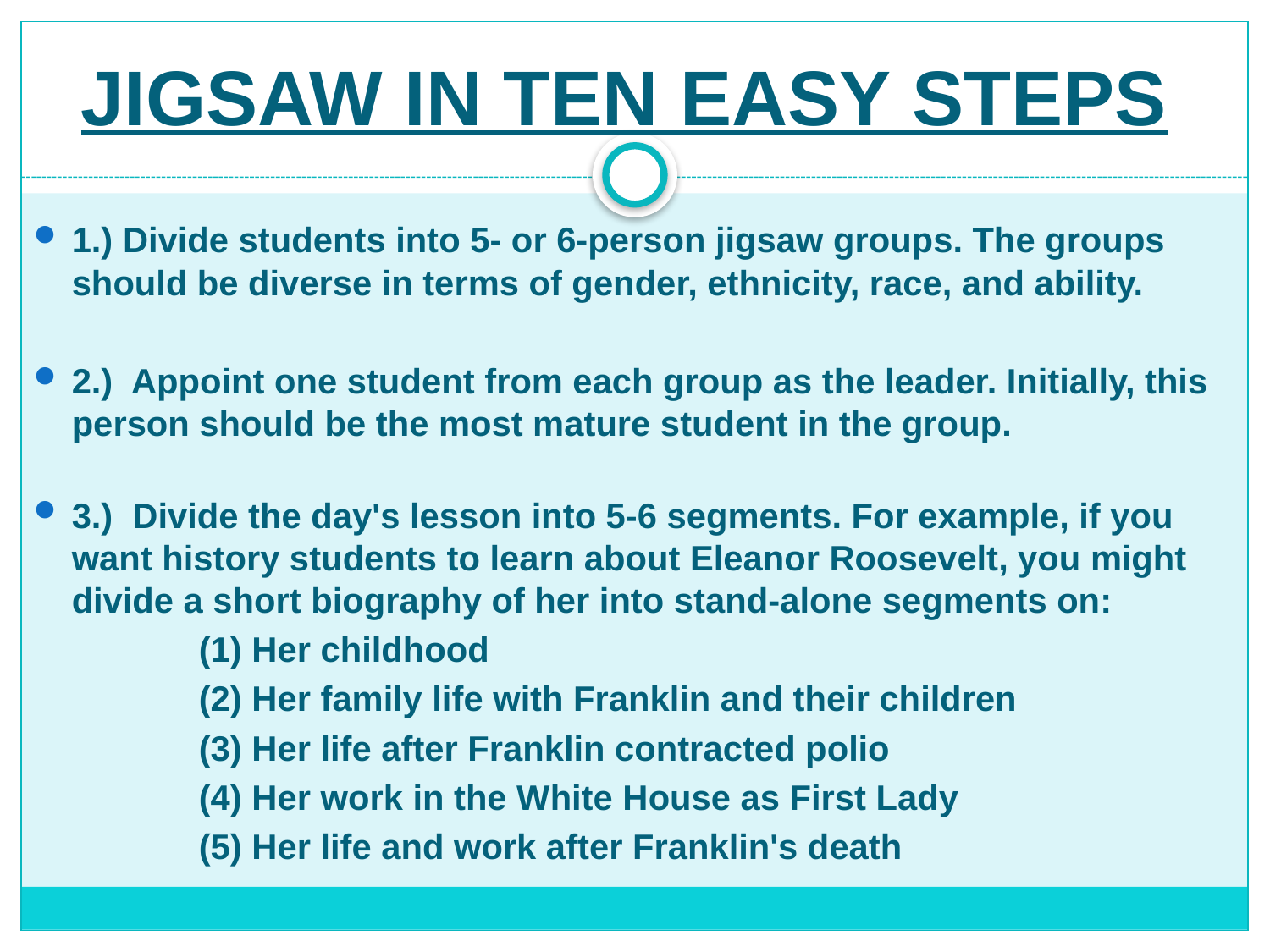

# JIGSAW IN TEN EASY STEPS
1.) Divide students into 5- or 6-person jigsaw groups. The groups should be diverse in terms of gender, ethnicity, race, and ability.

2.)  Appoint one student from each group as the leader. Initially, this person should be the most mature student in the group.
3.)  Divide the day's lesson into 5-6 segments. For example, if you want history students to learn about Eleanor Roosevelt, you might divide a short biography of her into stand-alone segments on:
		(1) Her childhood
		(2) Her family life with Franklin and their children
		(3) Her life after Franklin contracted polio
		(4) Her work in the White House as First Lady
		(5) Her life and work after Franklin's death